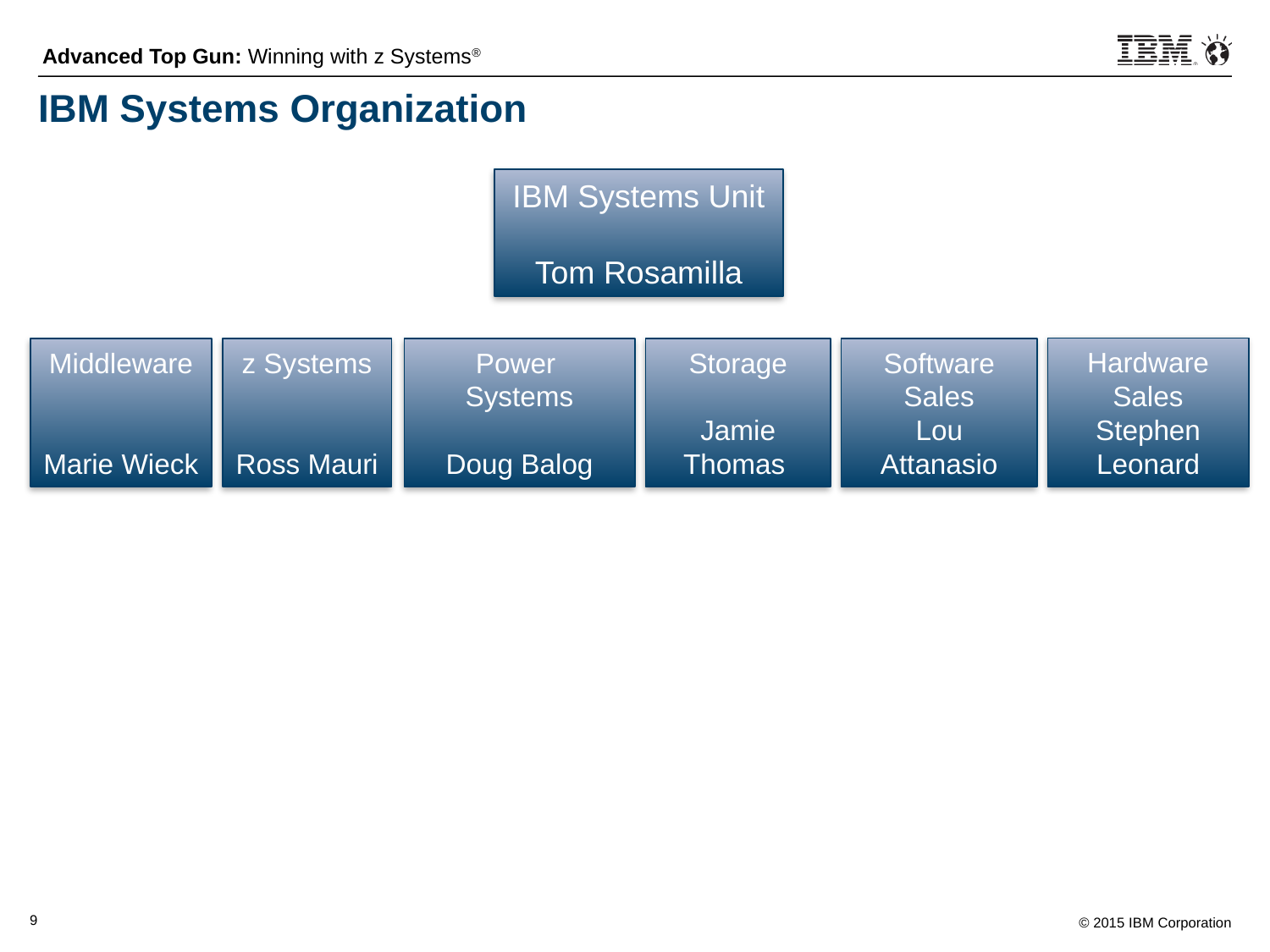

# IBM Systems Organization
IBM Systems Unit

Tom Rosamilla
Hardware Sales
Stephen Leonard
Middleware

Marie Wieck
z Systems

Ross Mauri
Power
Systems

Doug Balog
Storage

Jamie Thomas
Software Sales
Lou Attanasio
9